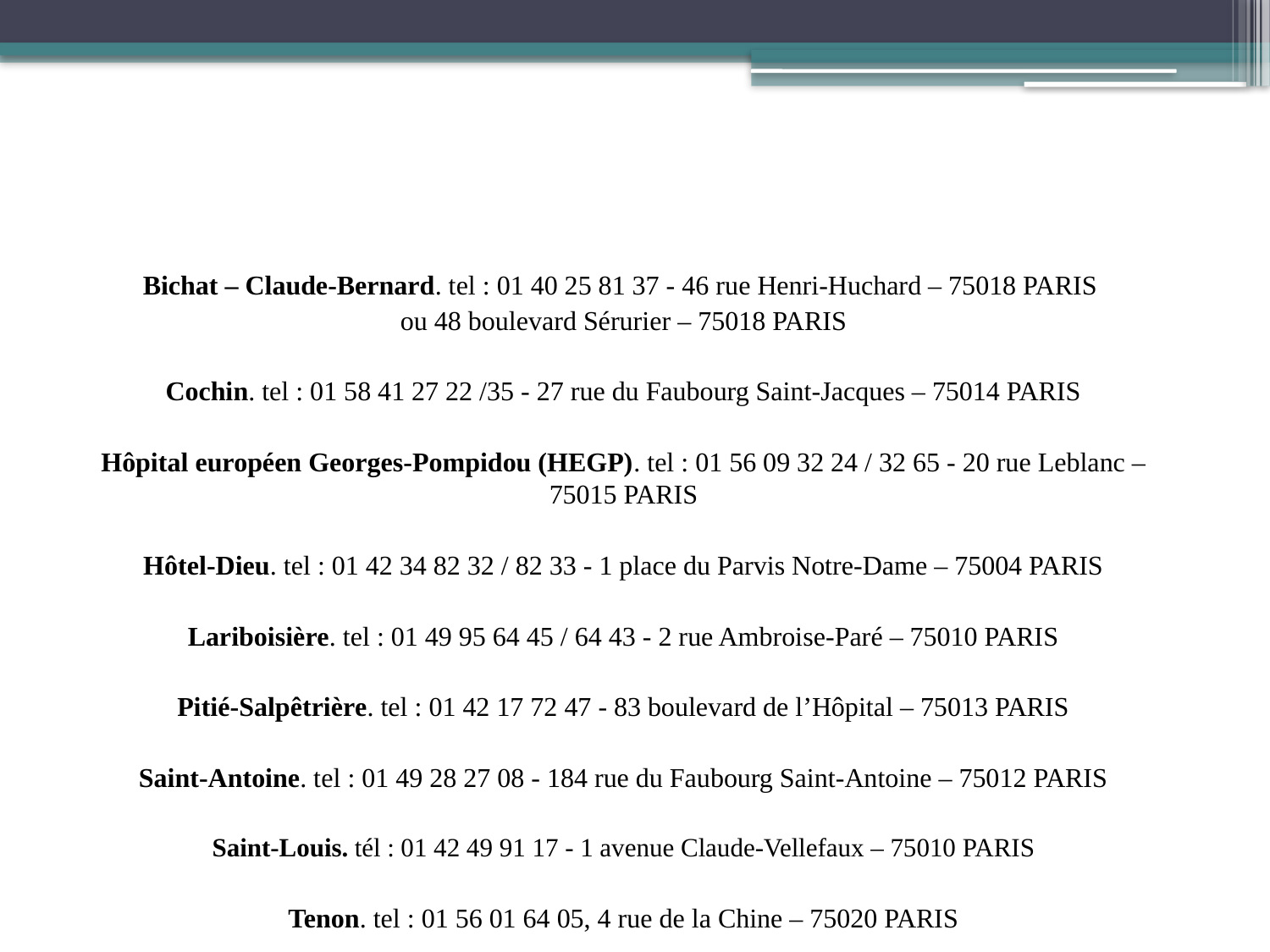

Bichat – Claude-Bernard. tel : 01 40 25 81 37 - 46 rue Henri-Huchard – 75018 PARIS
ou 48 boulevard Sérurier – 75018 PARIS

Cochin. tel : 01 58 41 27 22 /35 - 27 rue du Faubourg Saint-Jacques – 75014 PARIS

Hôpital européen Georges-Pompidou (HEGP). tel : 01 56 09 32 24 / 32 65 - 20 rue Leblanc – 75015 PARIS

Hôtel-Dieu. tel : 01 42 34 82 32 / 82 33 - 1 place du Parvis Notre-Dame – 75004 PARIS

Lariboisière. tel : 01 49 95 64 45 / 64 43 - 2 rue Ambroise-Paré – 75010 PARIS

Pitié-Salpêtrière. tel : 01 42 17 72 47 - 83 boulevard de l’Hôpital – 75013 PARIS

Saint-Antoine. tel : 01 49 28 27 08 - 184 rue du Faubourg Saint-Antoine – 75012 PARIS

Saint-Louis. tél : 01 42 49 91 17 - 1 avenue Claude-Vellefaux – 75010 PARIS

Tenon. tel : 01 56 01 64 05, 4 rue de la Chine – 75020 PARIS